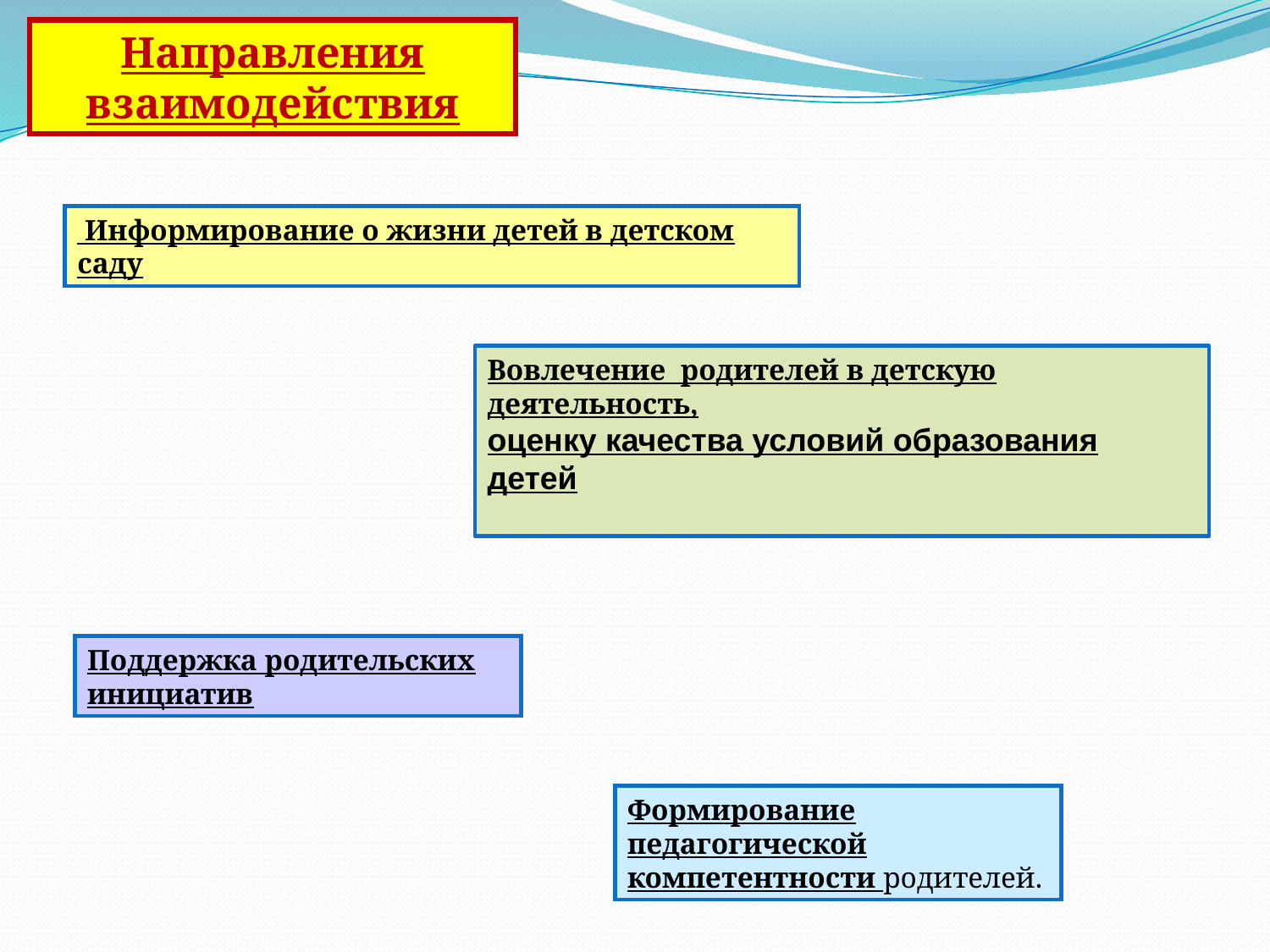

Направления взаимодействия
 Информирование о жизни детей в детском саду
Вовлечение  родителей в детскую деятельность,
оценку качества условий образования детей

Поддержка родительских инициатив
Формирование педагогической компетентности родителей.